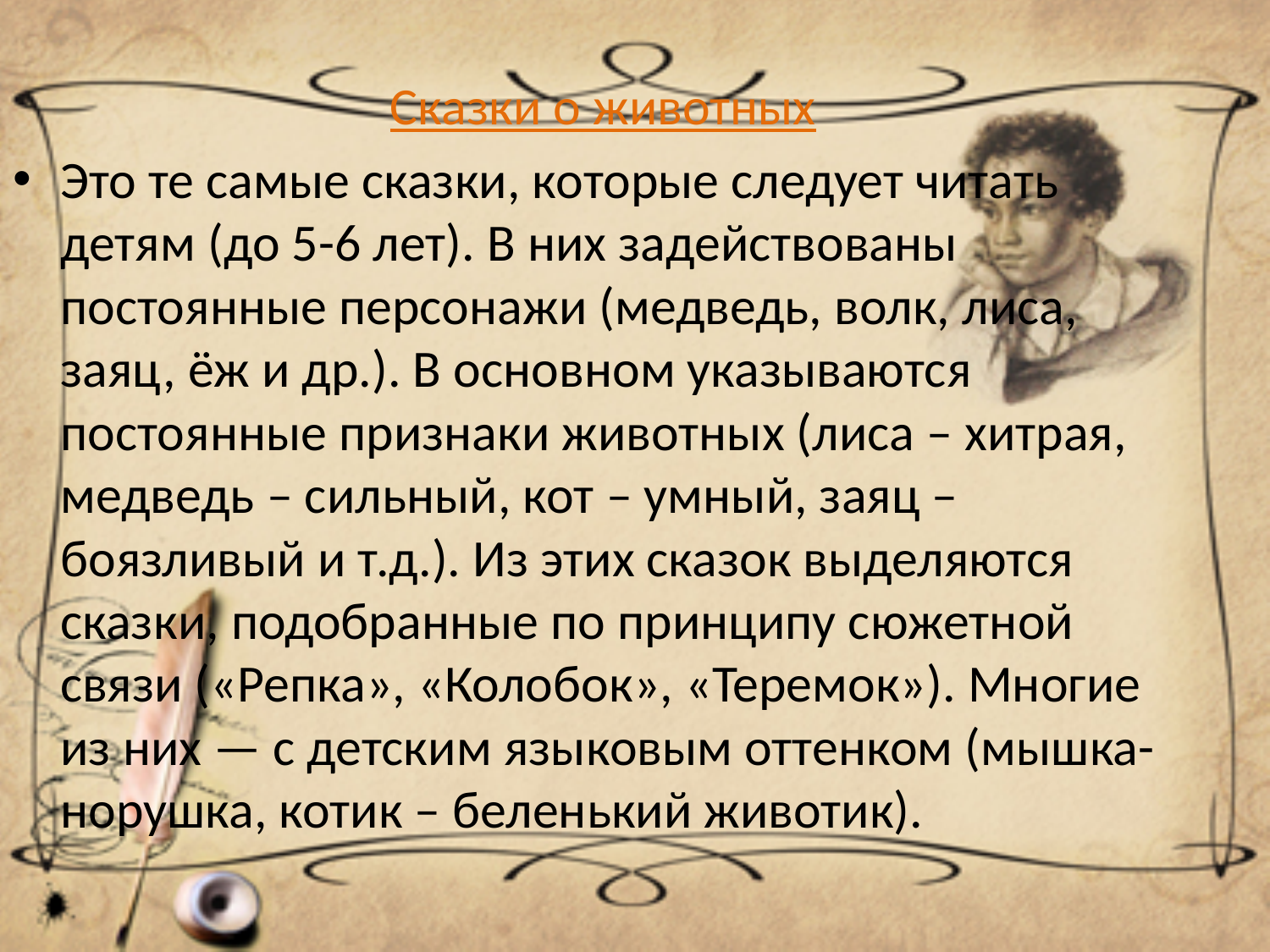

#
Сказки о животных
Это те самые сказки, которые следует читать детям (до 5-6 лет). В них задействованы постоянные персонажи (медведь, волк, лиса, заяц, ёж и др.). В основном указываются постоянные признаки животных (лиса – хитрая, медведь – сильный, кот – умный, заяц – боязливый и т.д.). Из этих сказок выделяются сказки, подобранные по принципу сюжетной связи («Репка», «Колобок», «Теремок»). Многие из них — с детским языковым оттенком (мышка-норушка, котик – беленький животик).